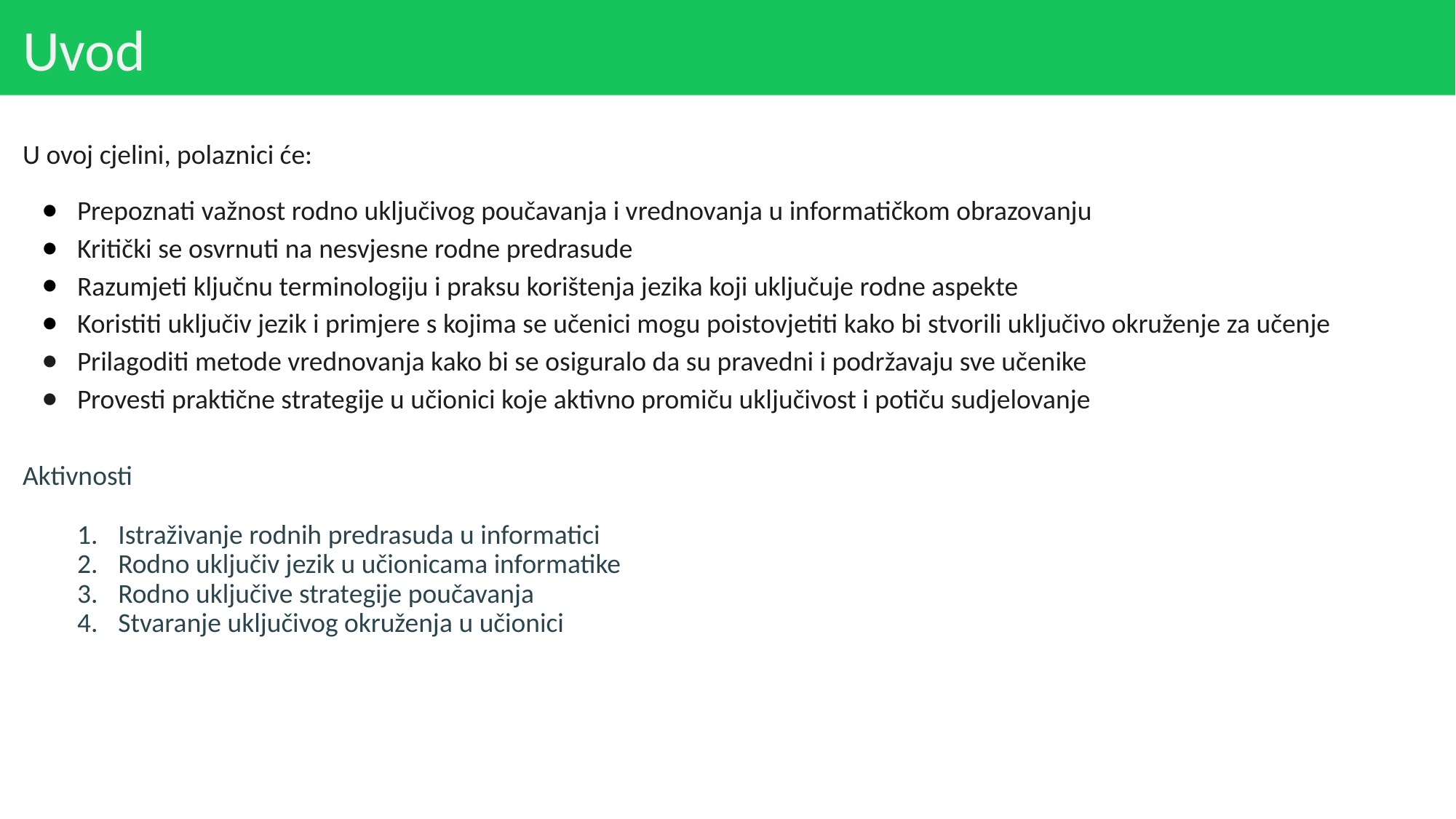

# Uvod
U ovoj cjelini, polaznici će:
Prepoznati važnost rodno uključivog poučavanja i vrednovanja u informatičkom obrazovanju
Kritički se osvrnuti na nesvjesne rodne predrasude
Razumjeti ključnu terminologiju i praksu korištenja jezika koji uključuje rodne aspekte
Koristiti uključiv jezik i primjere s kojima se učenici mogu poistovjetiti kako bi stvorili uključivo okruženje za učenje
Prilagoditi metode vrednovanja kako bi se osiguralo da su pravedni i podržavaju sve učenike
Provesti praktične strategije u učionici koje aktivno promiču uključivost i potiču sudjelovanje

Aktivnosti

Istraživanje rodnih predrasuda u informatici
Rodno uključiv jezik u učionicama informatike
Rodno uključive strategije poučavanja
Stvaranje uključivog okruženja u učionici